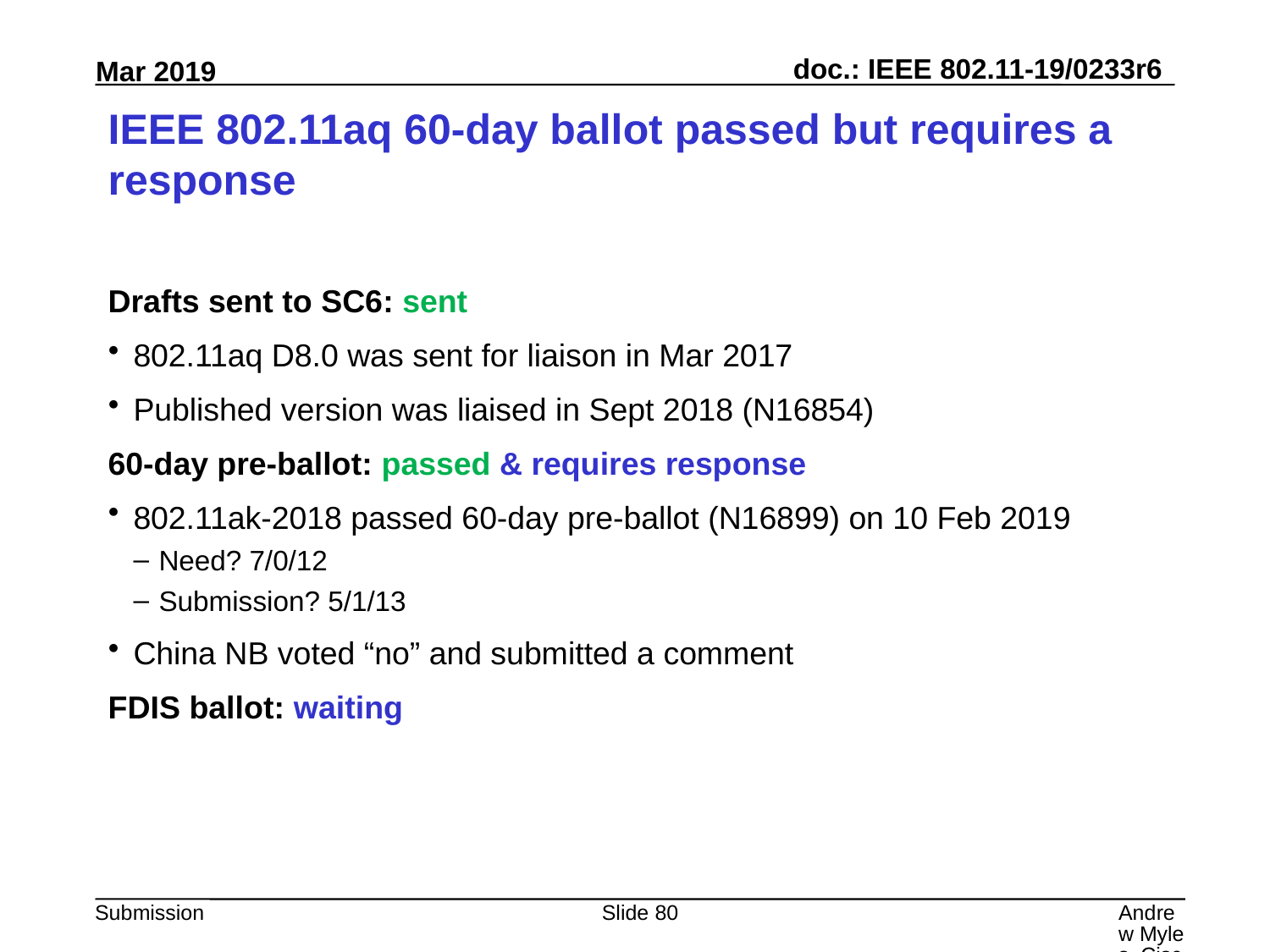

# IEEE 802.11aq 60-day ballot passed but requires a response
Drafts sent to SC6: sent
802.11aq D8.0 was sent for liaison in Mar 2017
Published version was liaised in Sept 2018 (N16854)
60-day pre-ballot: passed & requires response
802.11ak-2018 passed 60-day pre-ballot (N16899) on 10 Feb 2019
Need? 7/0/12
Submission? 5/1/13
China NB voted “no” and submitted a comment
FDIS ballot: waiting
Slide 80
Andrew Myles, Cisco